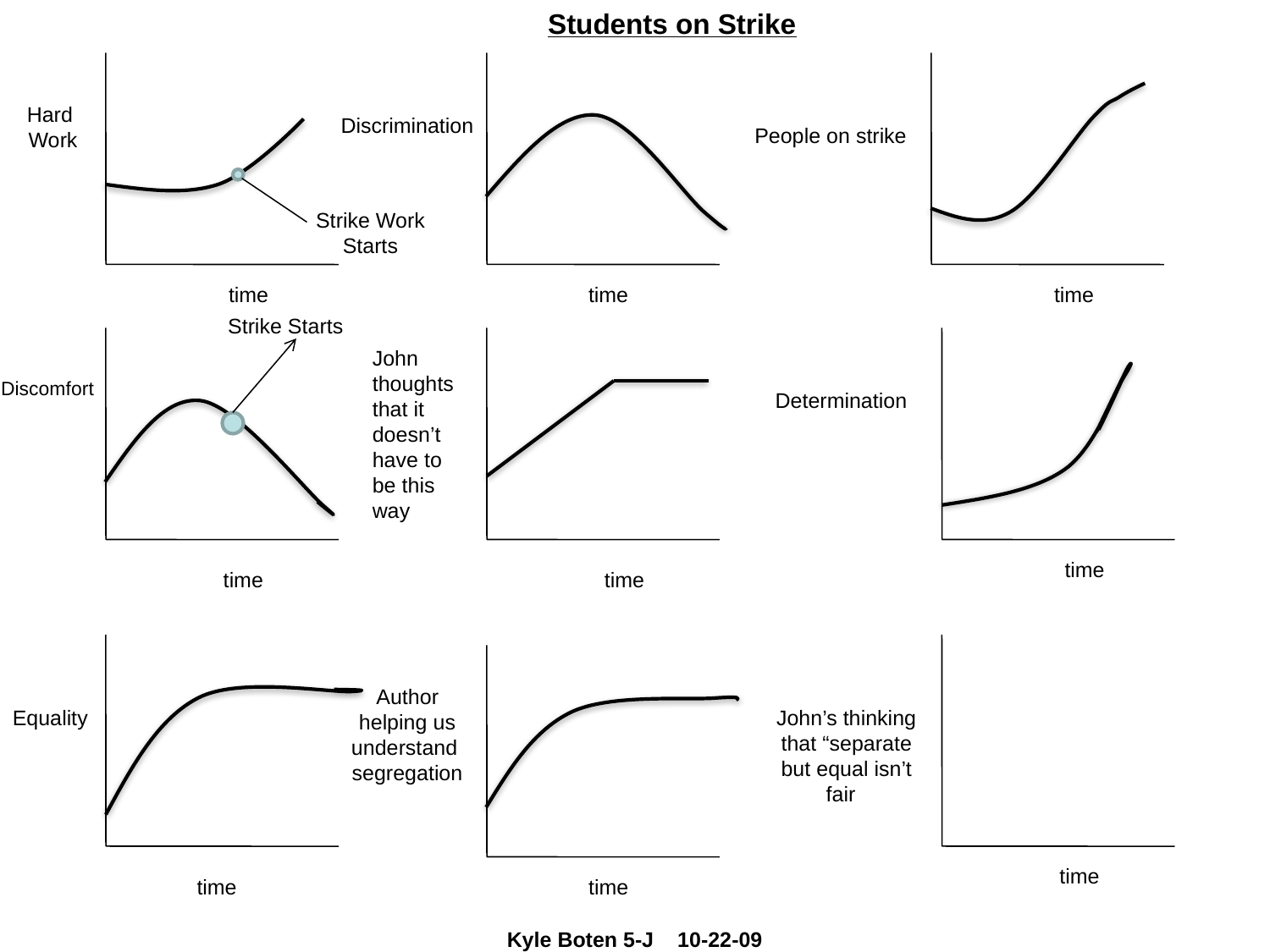

Students on Strike

Hard
Work
Discrimination

People on strike

Strike Work Starts
time
time
time
Strike Starts

John thoughts that it doesn’t have to be this way

Discomfort
Determination

time
time
time

Author helping us understand  segregation

Equality
John’s thinking that “separate but equal isn’t fair
time
time
time
Kyle Boten 5-J    10-22-09